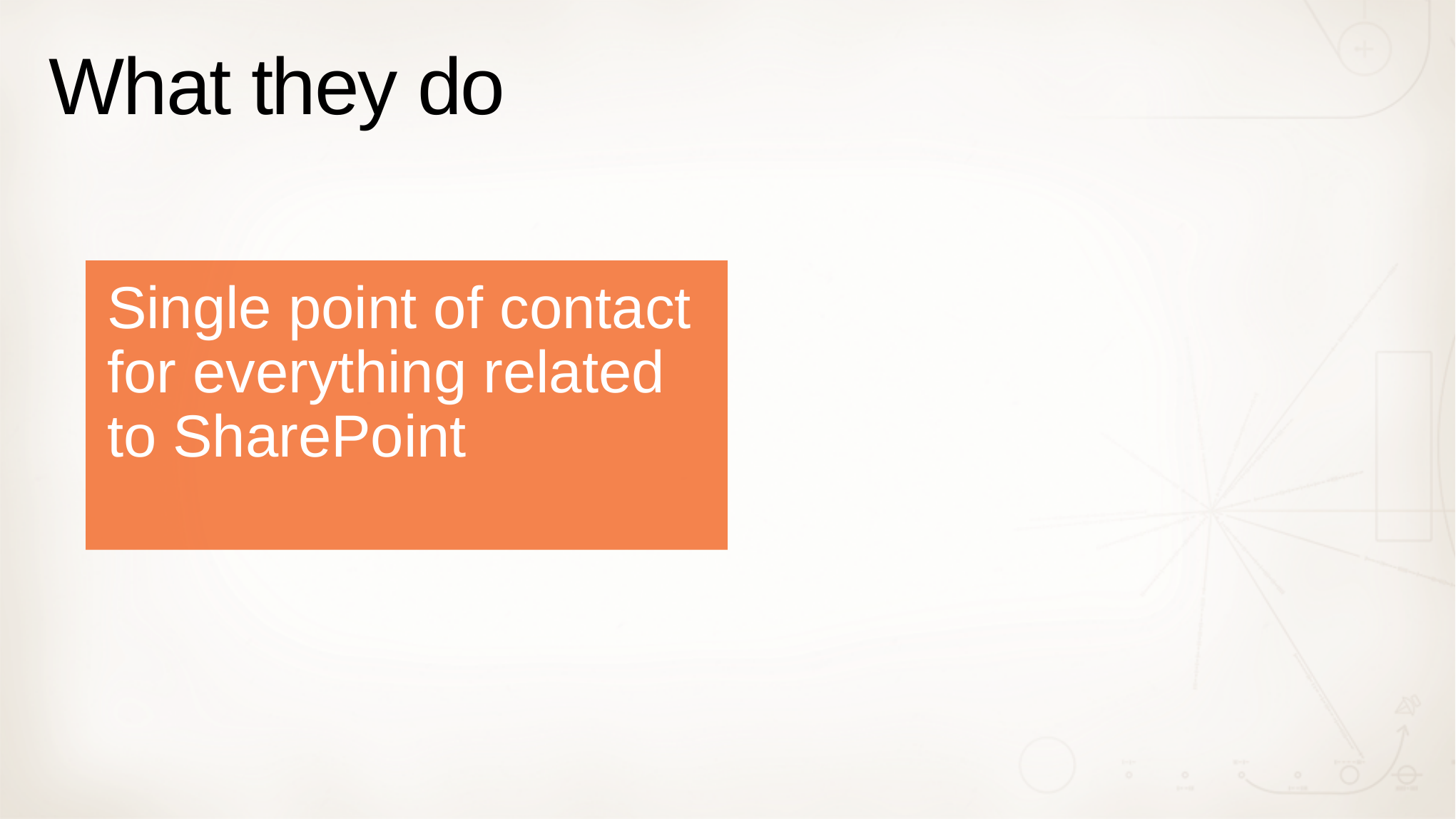

# What they do

Single point of contact for everything related to SharePoint